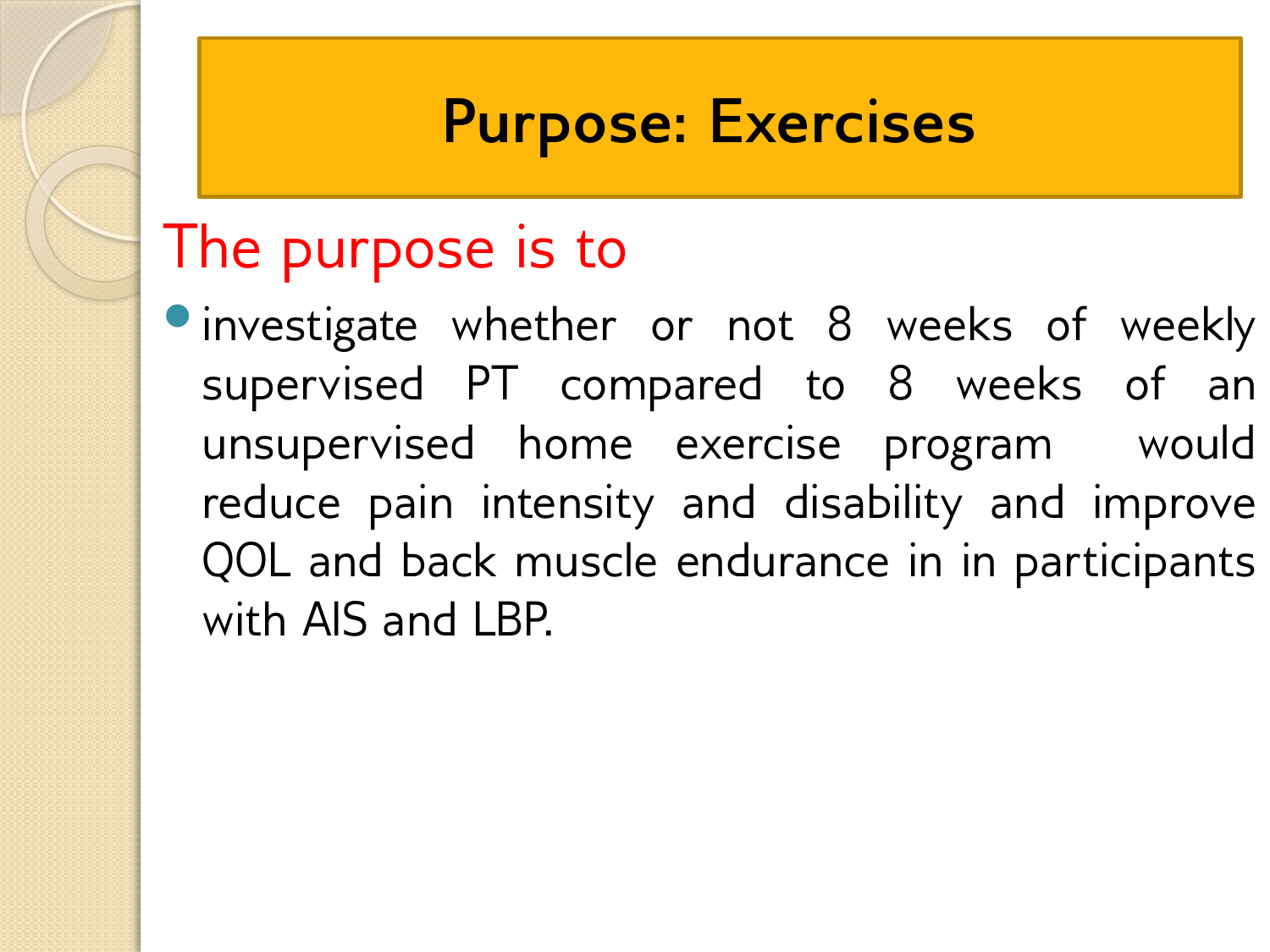

# Purpose: Exercises
The purpose is to
investigate whether or not 8 weeks of weekly supervised PT compared to 8 weeks of an unsupervised home exercise program  would reduce pain intensity and disability and improve QOL and back muscle endurance in in participants with AIS and LBP.